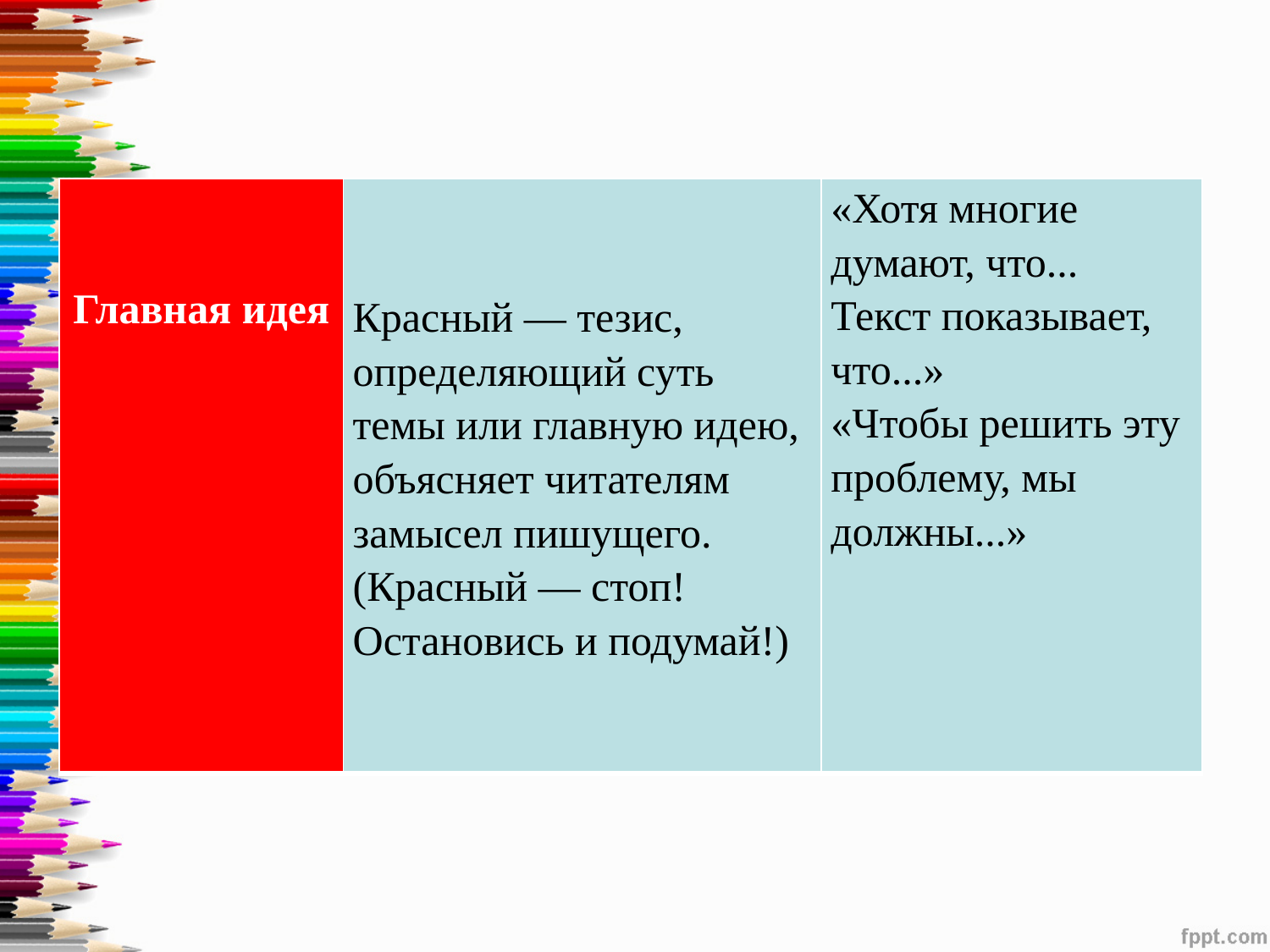

#
| Главная идея | Красный — тезис, определяющий суть темы или главную идею, объясняет читателям замысел пишущего. (Красный — стоп! Остановись и подумай!) | «Хотя многие думают, что... Текст показывает, что...» «Чтобы решить эту проблему, мы должны...» |
| --- | --- | --- |